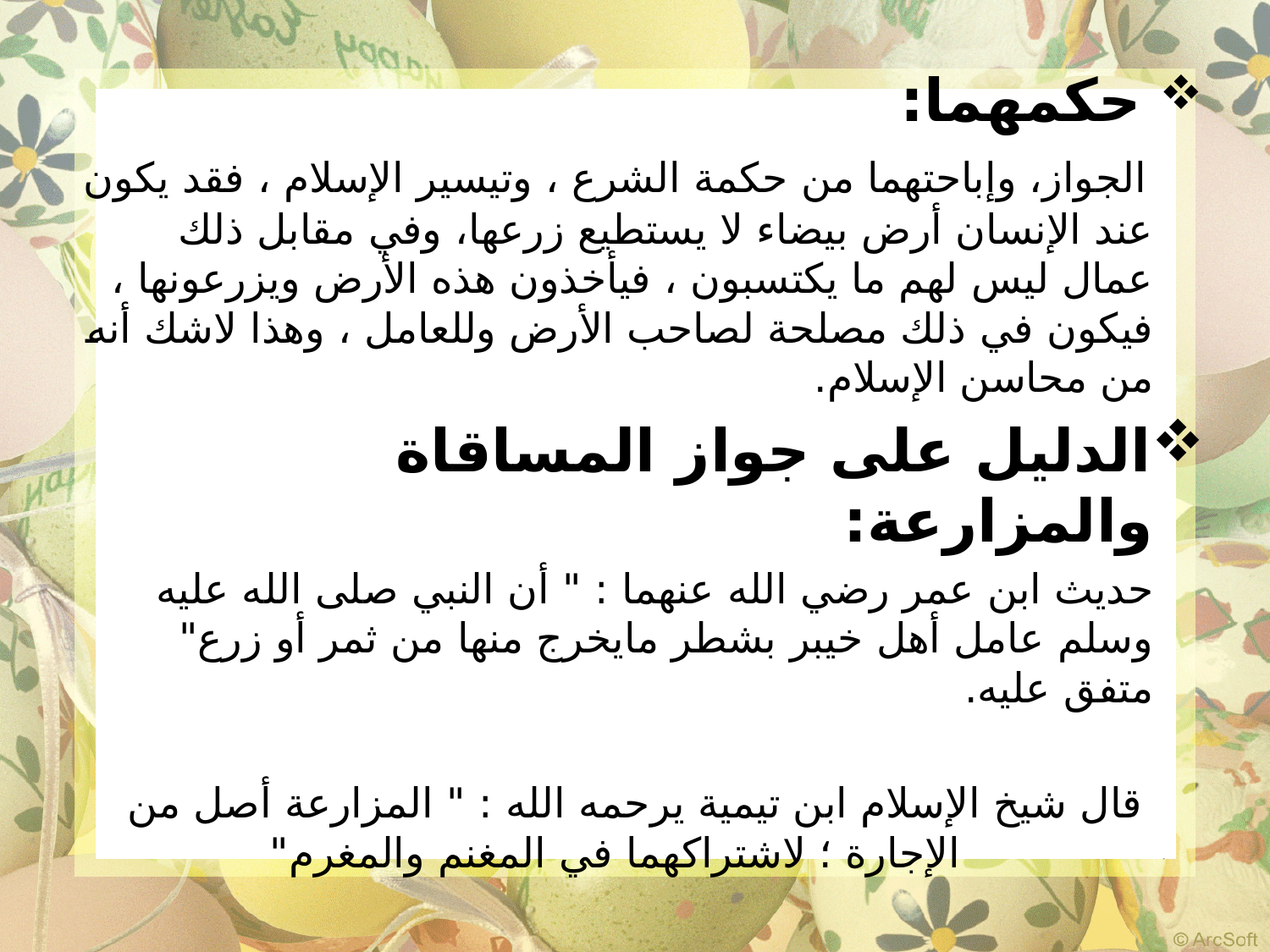

حكمهما:
   الجواز، وإباحتهما من حكمة الشرع ، وتيسير الإسلام ، فقد يكون عند الإنسان أرض بيضاء لا يستطيع زرعها، وفي مقابل ذلك عمال ليس لهم ما يكتسبون ، فيأخذون هذه الأرض ويزرعونها ، فيكون في ذلك مصلحة لصاحب الأرض وللعامل ، وهذا لاشك أنه من محاسن الإسلام.
الدليل على جواز المساقاة والمزارعة:
   حديث ابن عمر رضي الله عنهما : " أن النبي صلى الله عليه وسلم عامل أهل خيبر بشطر مايخرج منها من ثمر أو زرع" متفق عليه.

قال شيخ الإسلام ابن تيمية يرحمه الله : " المزارعة أصل من الإجارة ؛ لاشتراكهما في المغنم والمغرم"